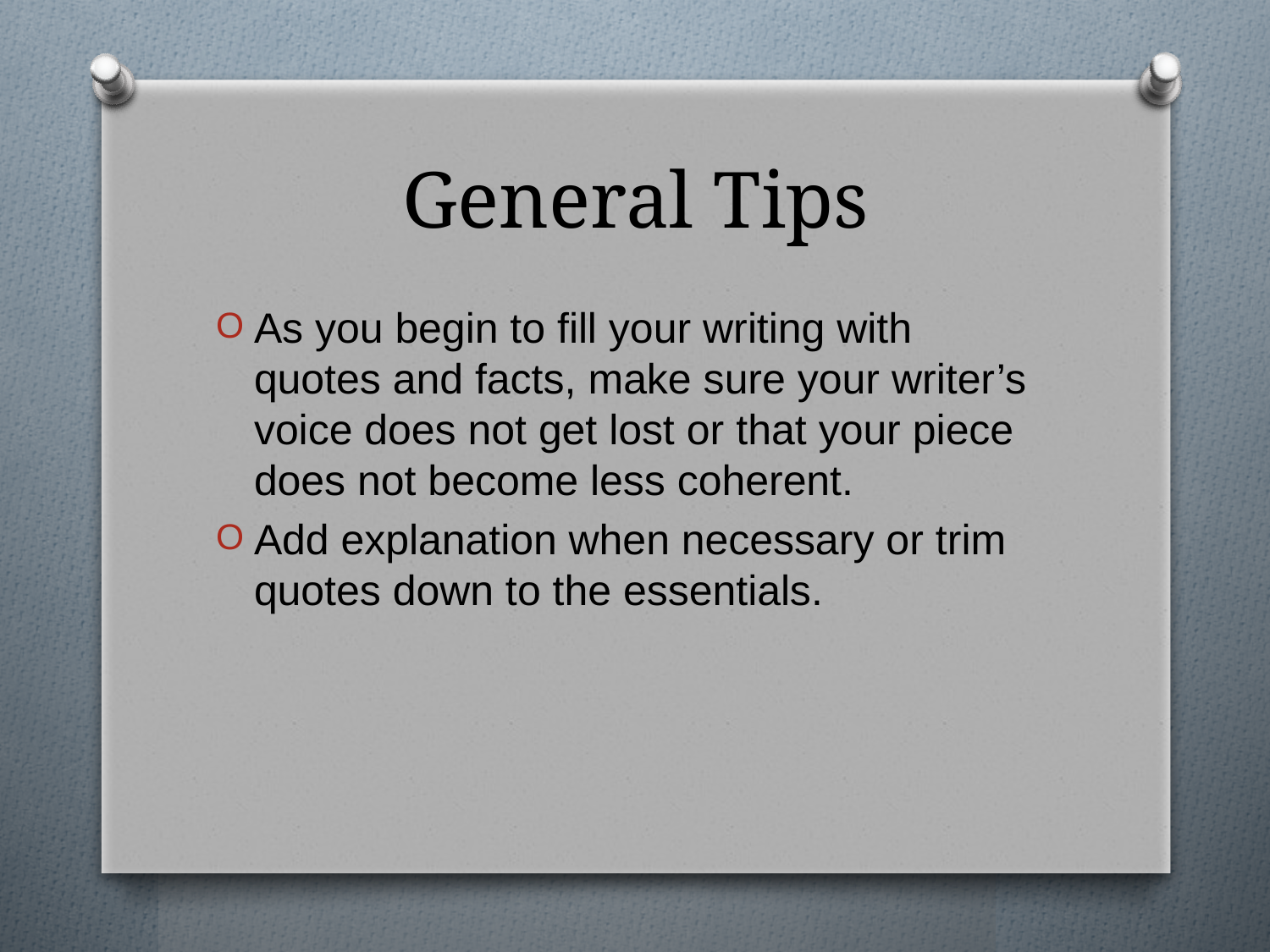

# General Tips
As you begin to fill your writing with quotes and facts, make sure your writer’s voice does not get lost or that your piece does not become less coherent.
Add explanation when necessary or trim quotes down to the essentials.